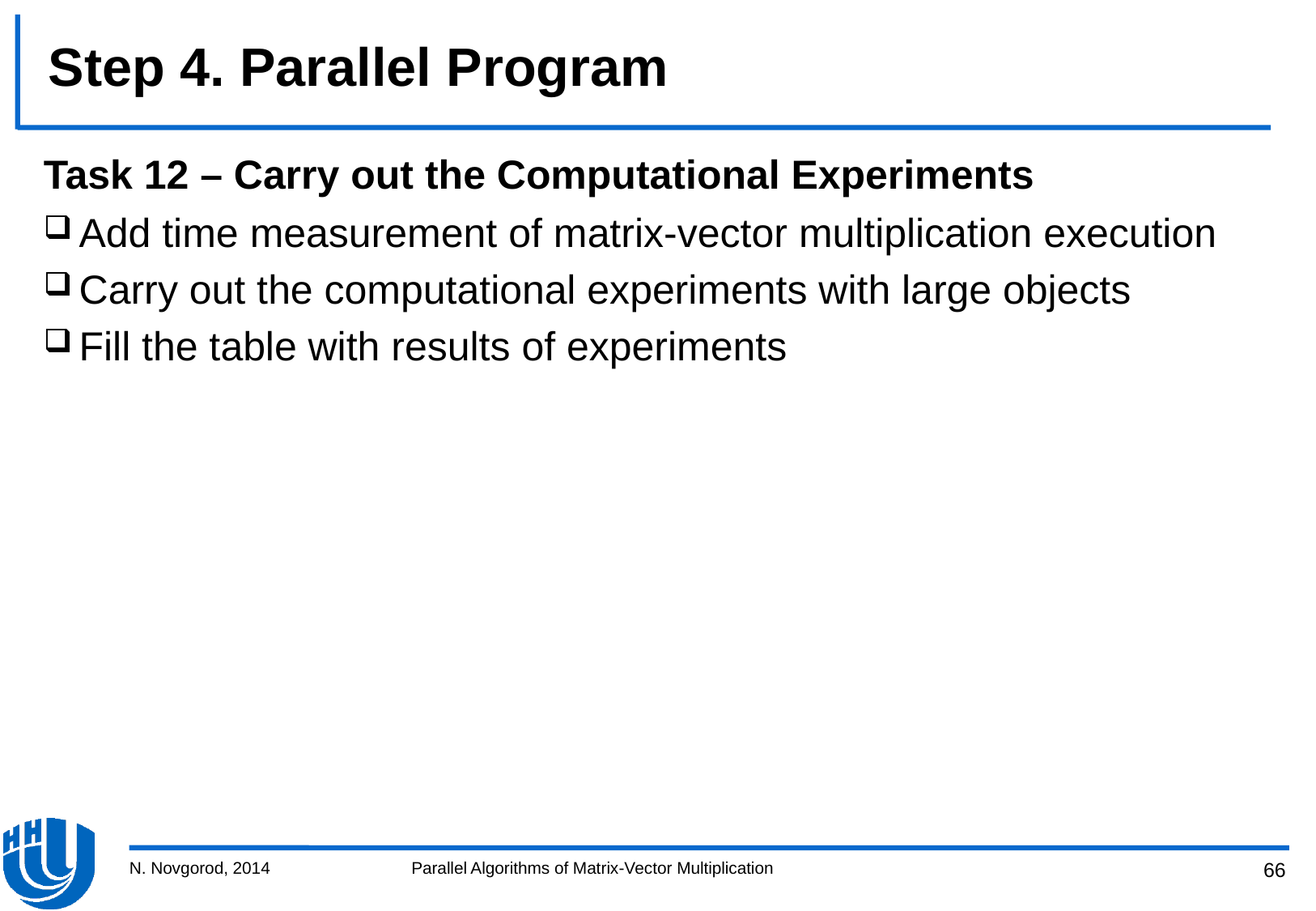

# Step 4. Parallel Program
Task 12 – Carry out the Computational Experiments
Add time measurement of matrix-vector multiplication execution
Carry out the computational experiments with large objects
Fill the table with results of experiments

N. Novgorod, 2014
Parallel Algorithms of Matrix-Vector Multiplication
66